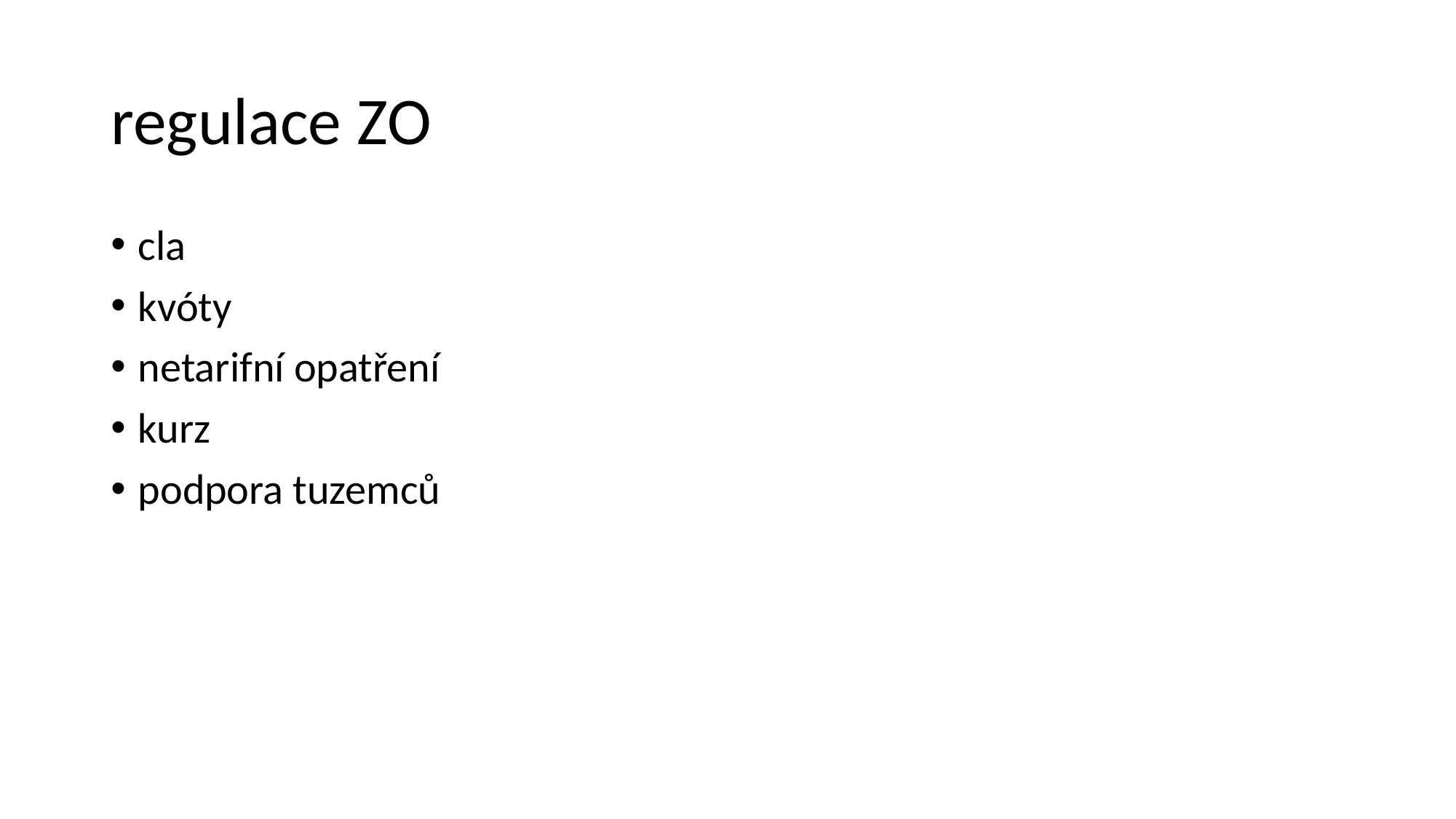

# regulace ZO
cla
kvóty
netarifní opatření
kurz
podpora tuzemců